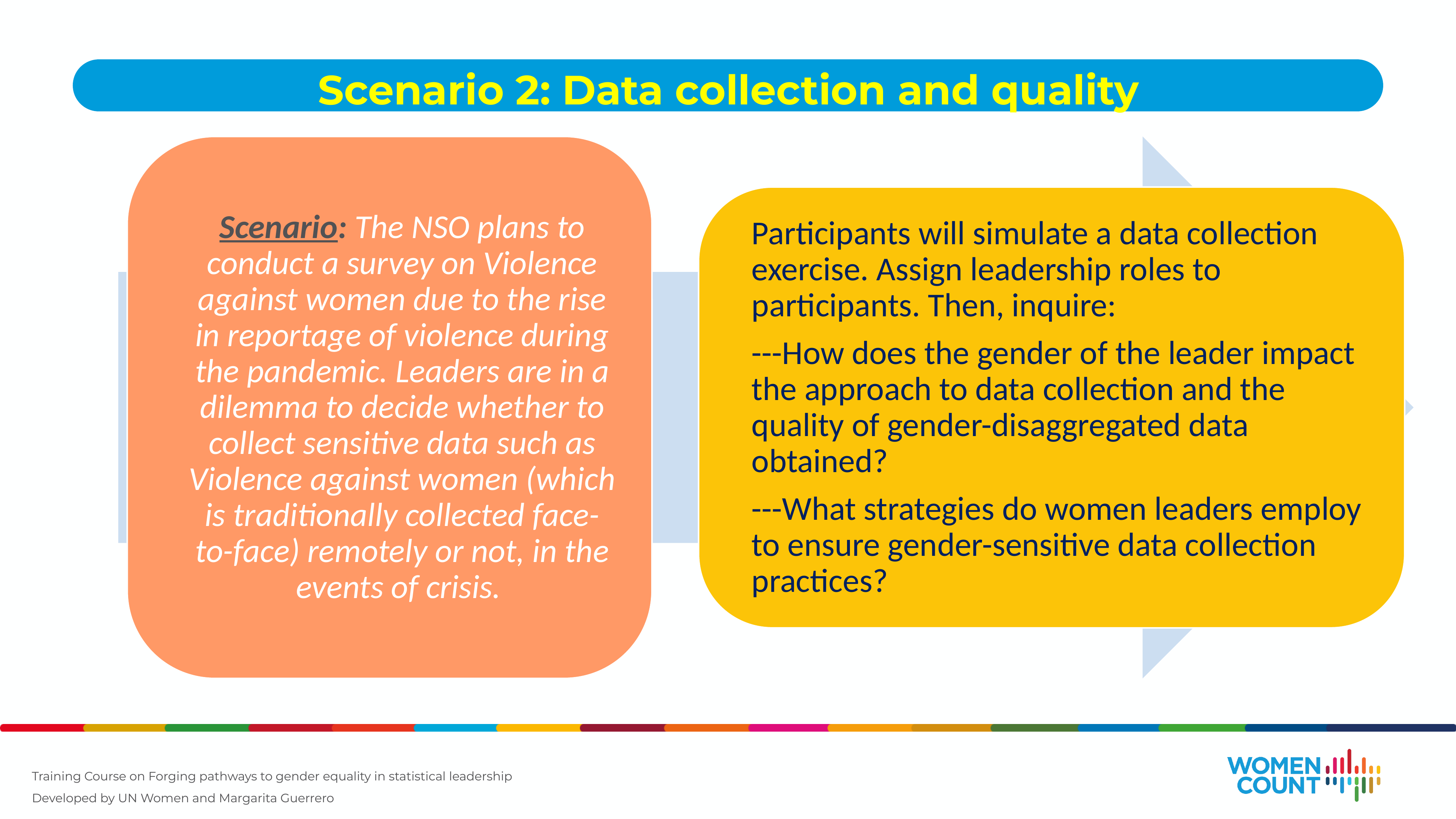

Scenario 2: Data collection and quality
Scenario: The NSO plans to conduct a survey on Violence against women due to the rise in reportage of violence during the pandemic. Leaders are in a dilemma to decide whether to collect sensitive data such as Violence against women (which is traditionally collected face-to-face) remotely or not, in the events of crisis.
Participants will simulate a data collection exercise. Assign leadership roles to participants. Then, inquire:
---How does the gender of the leader impact the approach to data collection and the quality of gender-disaggregated data obtained?
---What strategies do women leaders employ to ensure gender-sensitive data collection practices?
Training Course on Forging pathways to gender equality in statistical leadership
Developed by UN Women and Margarita Guerrero